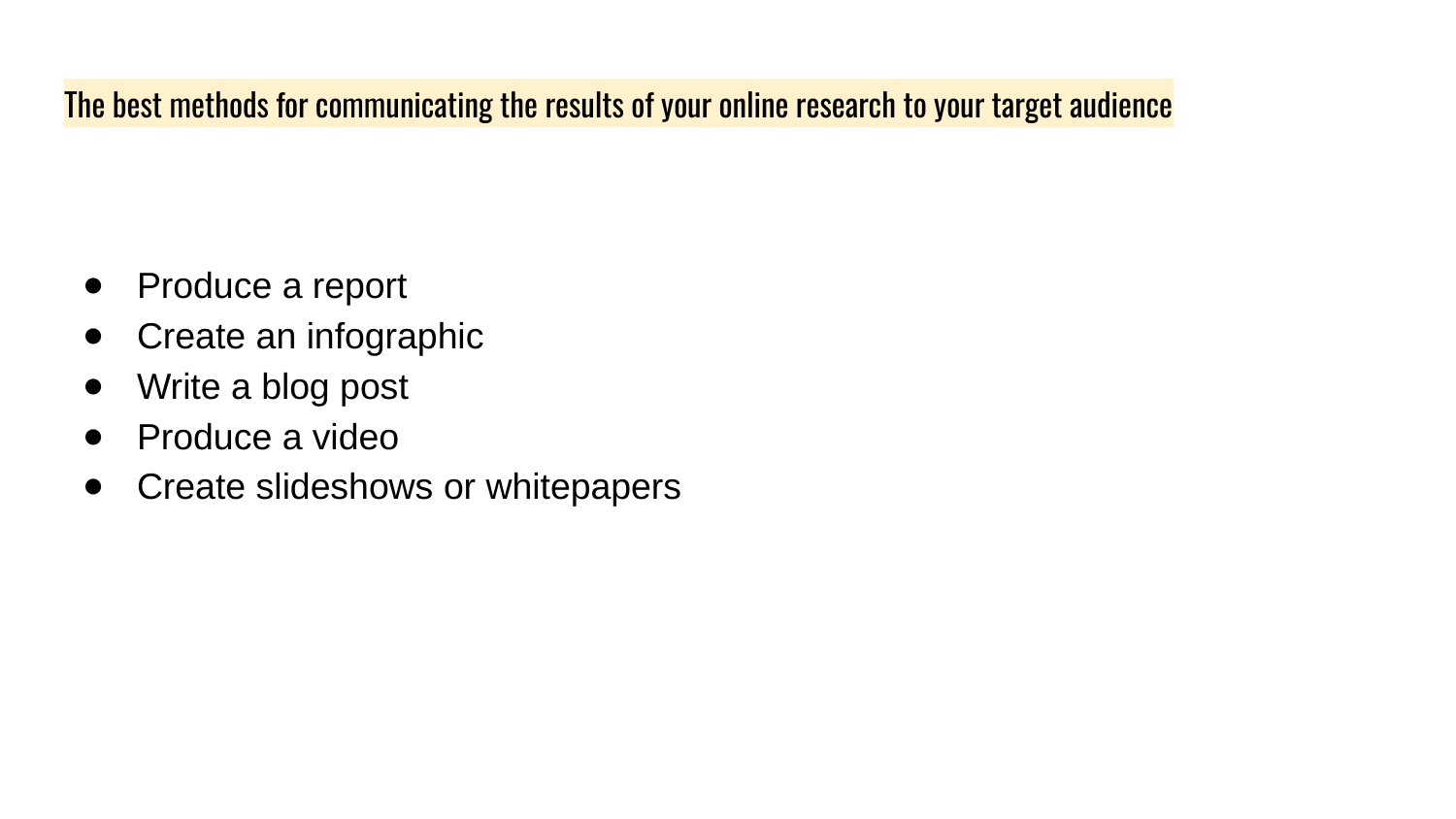

# The best methods for communicating the results of your online research to your target audience
Produce a report
Create an infographic
Write a blog post
Produce a video
Create slideshows or whitepapers